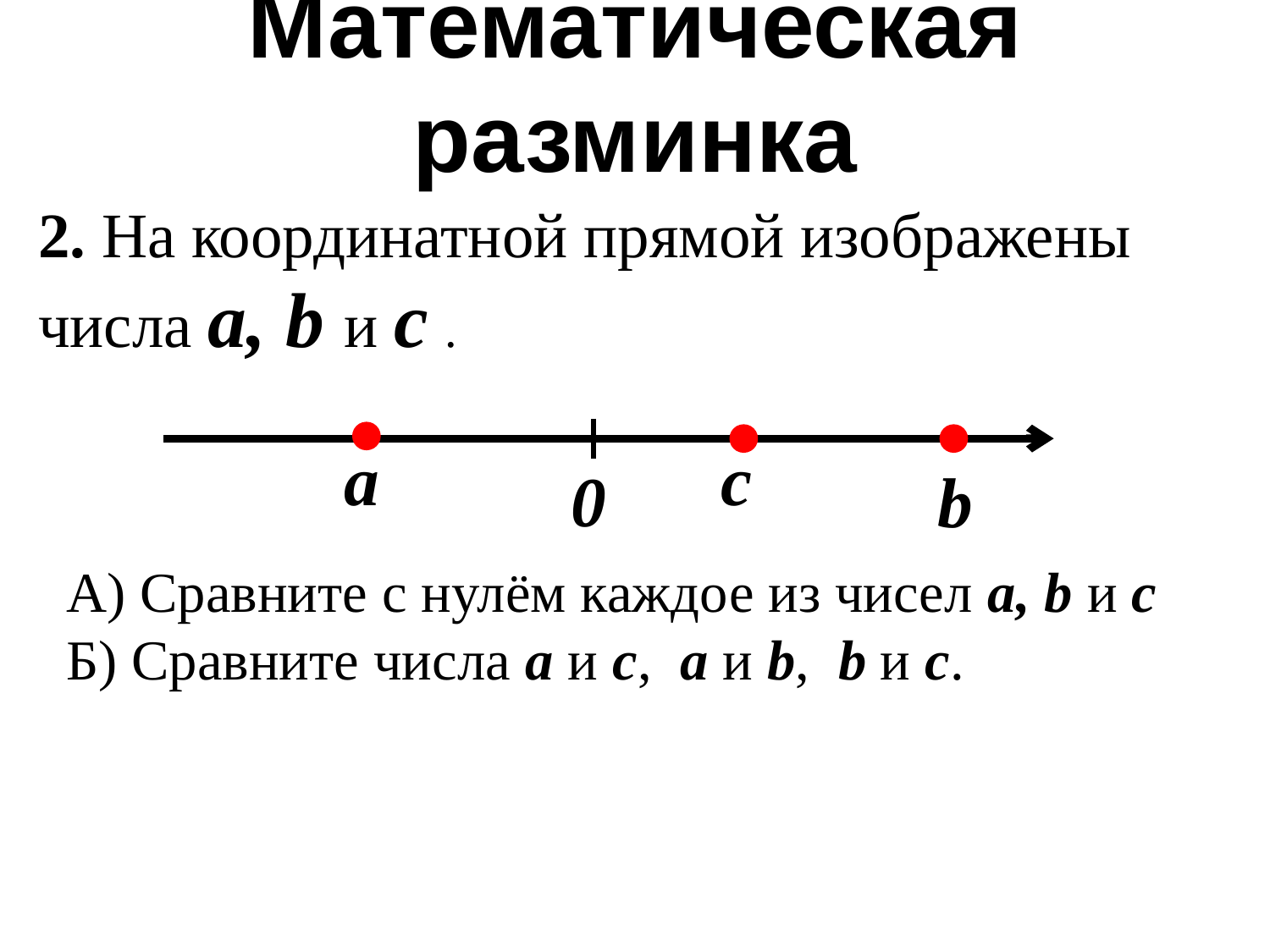

# Математическая разминка
2. На координатной прямой изображены числа a, b и c .

a
c
0
b
А) Сравните с нулём каждое из чисел a, b и c
Б) Сравните числа a и c,  a и b,  b и c.